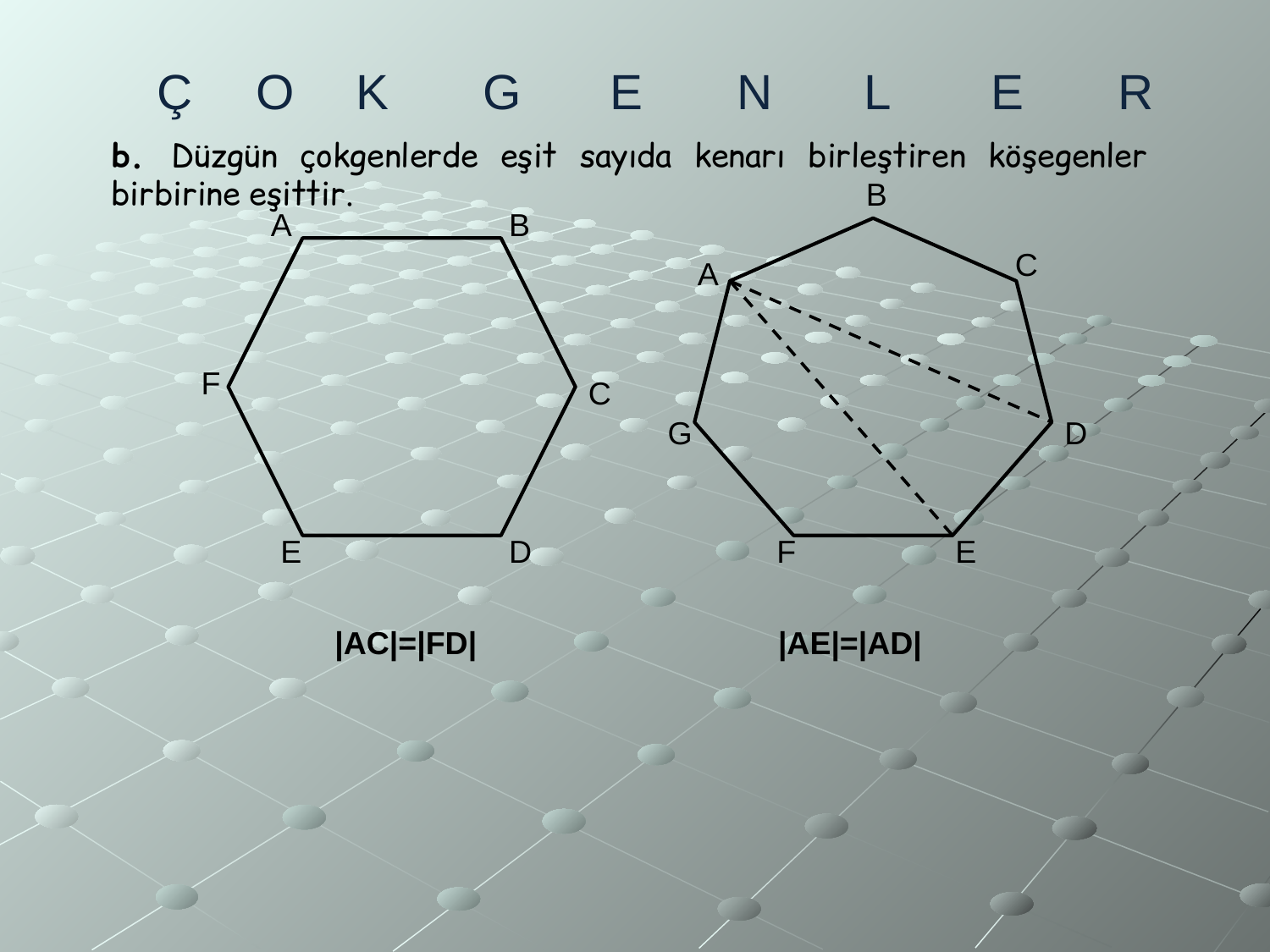

Ç	  O   	K	G	E	N	L	E	R
|AC|=|FD|                                  |AE|=|AD|
b. Düzgün çokgenlerde eşit sayıda kenarı birleştiren köşegenler birbirine eşittir.

B
A
B

C
A
F
C
G
D
E
D
F
E